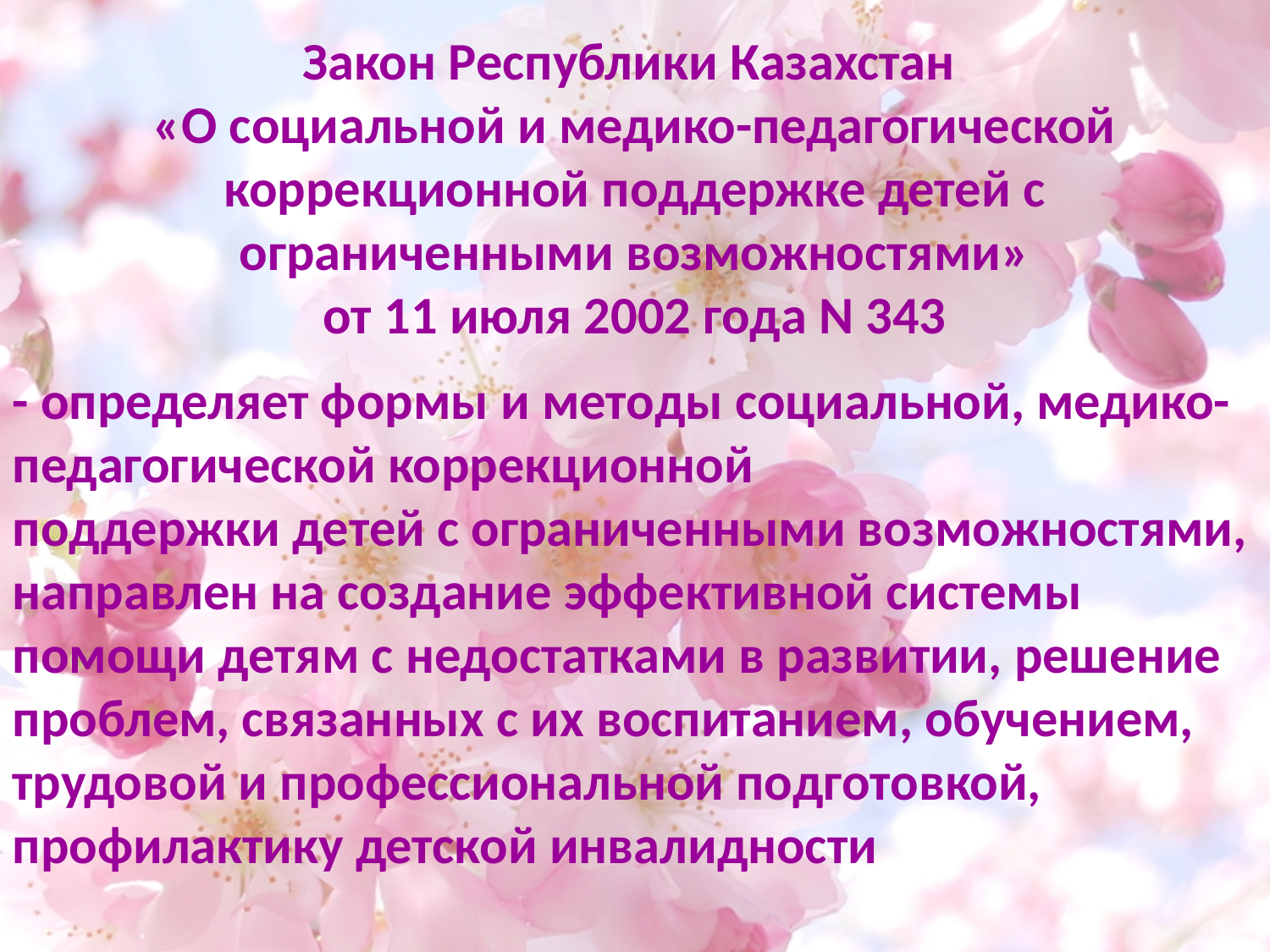

# Закон Республики Казахстан «О социальной и медико-педагогической коррекционной поддержке детей с ограниченными возможностями» от 11 июля 2002 года N 343
- определяет формы и методы социальной, медико-педагогической коррекционной
поддержки детей с ограниченными возможностями, направлен на создание эффективной системы помощи детям с недостатками в развитии, решение проблем, связанных с их воспитанием, обучением, трудовой и профессиональной подготовкой, профилактику детской инвалидности